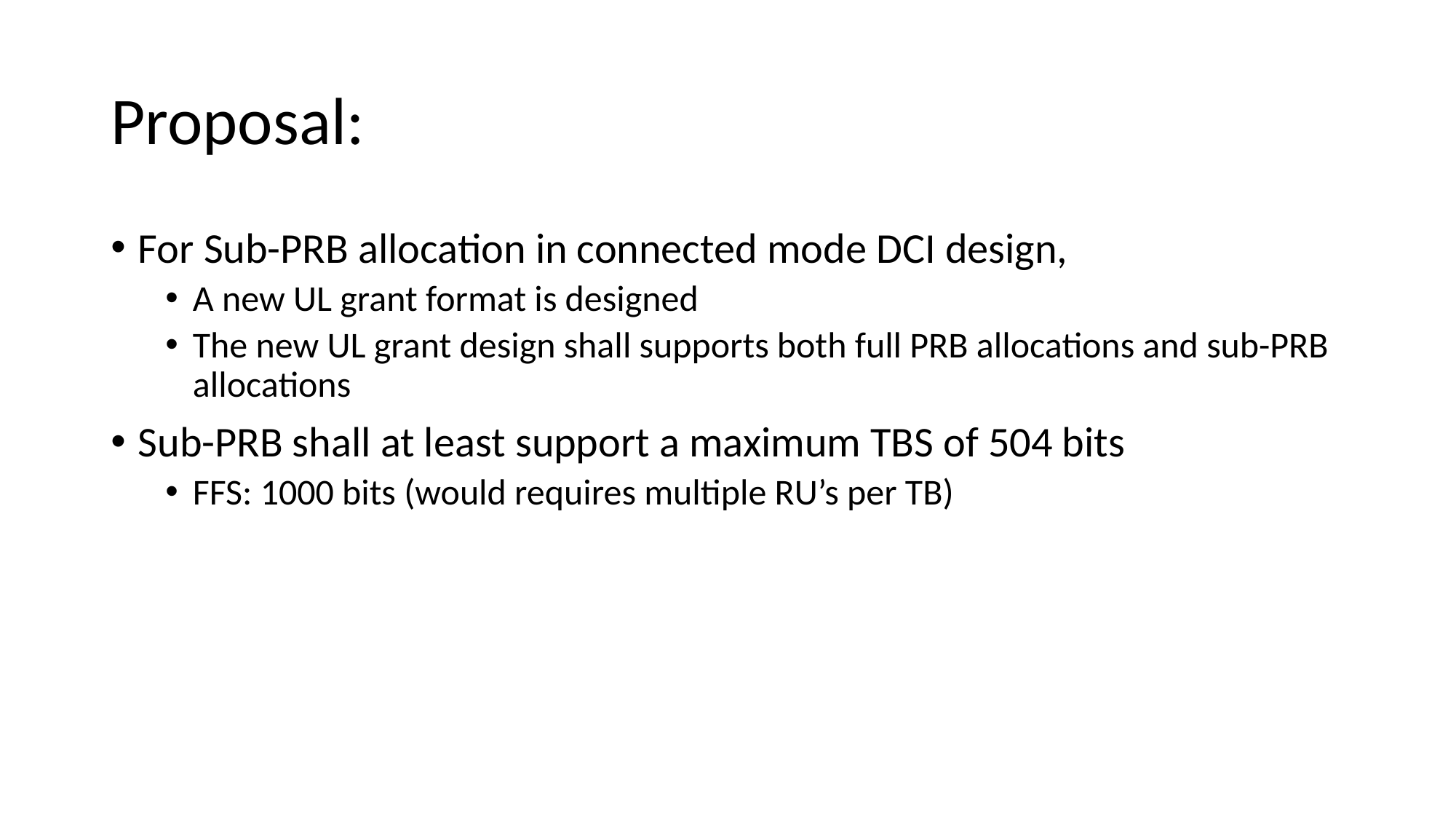

# Proposal:
For Sub-PRB allocation in connected mode DCI design,
A new UL grant format is designed
The new UL grant design shall supports both full PRB allocations and sub-PRB allocations
Sub-PRB shall at least support a maximum TBS of 504 bits
FFS: 1000 bits (would requires multiple RU’s per TB)